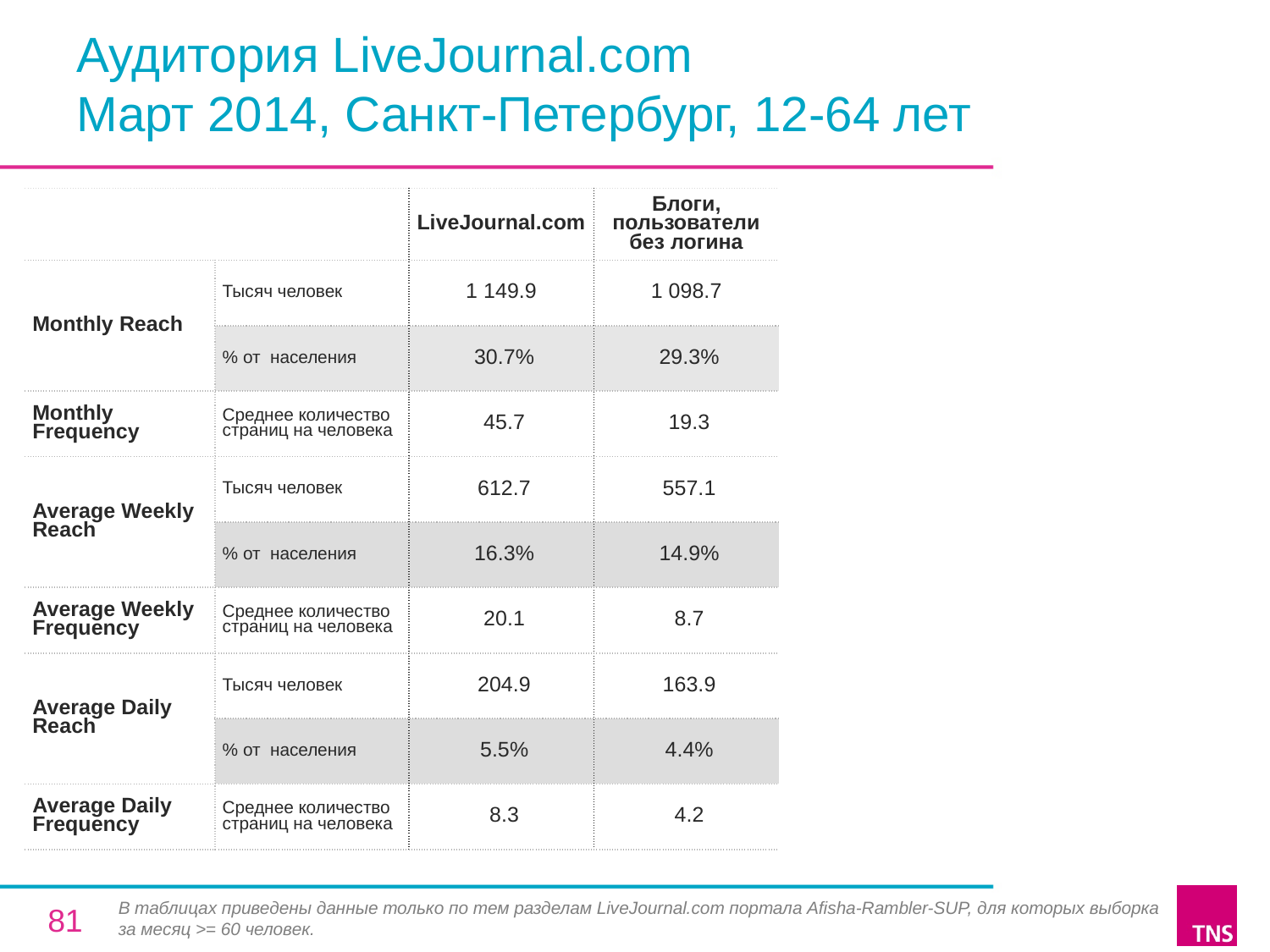

# Аудитория LiveJournal.com Март 2014, Санкт-Петербург, 12-64 лет
|  |  | LiveJournal.com | Блоги, пользователи без логина |
| --- | --- | --- | --- |
| Monthly Reach | Тысяч человек | 1 149.9 | 1 098.7 |
|  | % от населения | 30.7% | 29.3% |
| Monthly Frequency | Среднее количество страниц на человека | 45.7 | 19.3 |
| Average Weekly Reach | Тысяч человек | 612.7 | 557.1 |
|  | % от населения | 16.3% | 14.9% |
| Average Weekly Frequency | Среднее количество страниц на человека | 20.1 | 8.7 |
| Average Daily Reach | Тысяч человек | 204.9 | 163.9 |
|  | % от населения | 5.5% | 4.4% |
| Average Daily Frequency | Среднее количество страниц на человека | 8.3 | 4.2 |
В таблицах приведены данные только по тем разделам LiveJournal.com портала Afisha-Rambler-SUP, для которых выборка за месяц >= 60 человек.
81